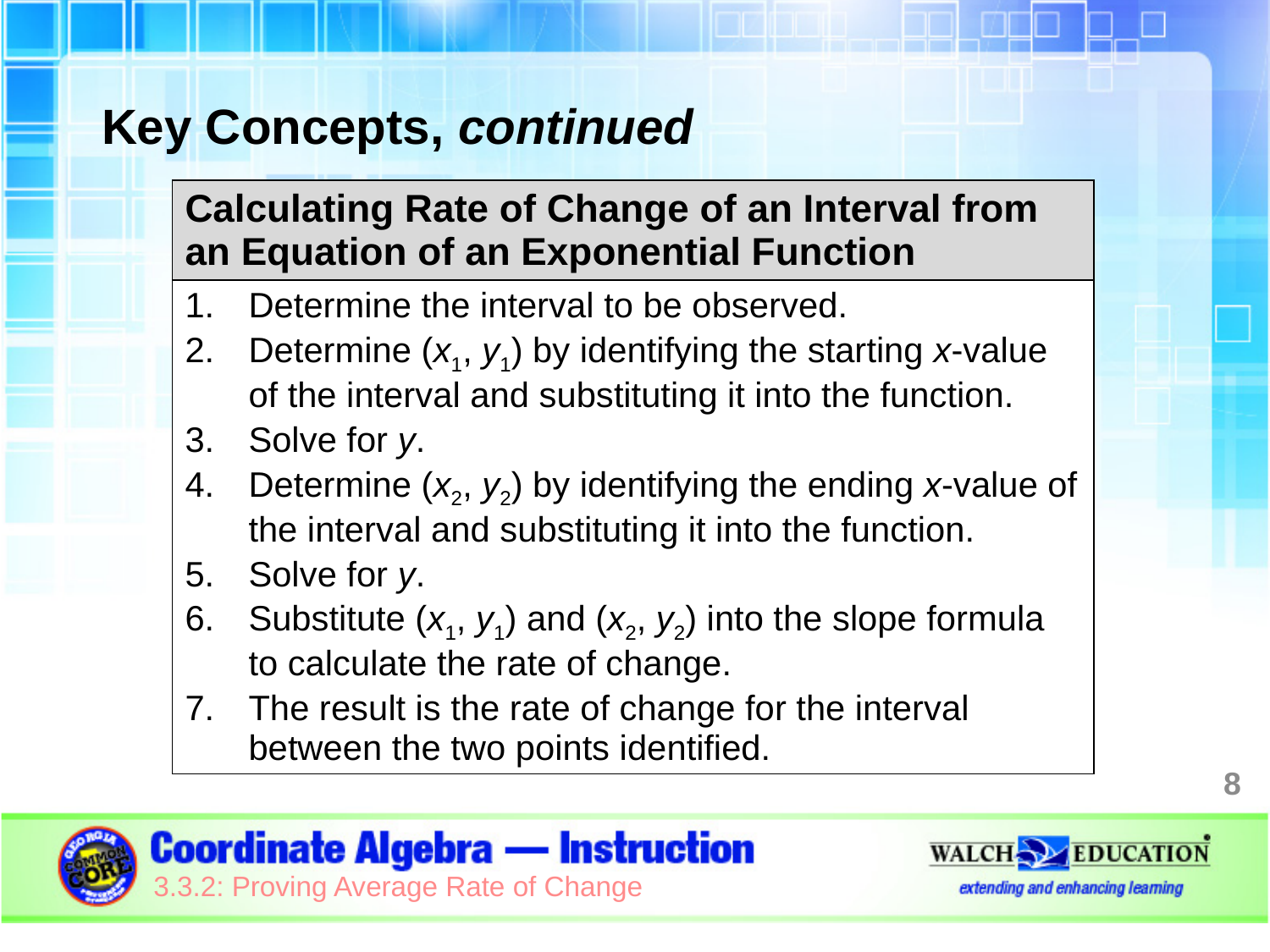

Key Concepts, continued
| Calculating Rate of Change of an Interval from an Equation of an Exponential Function |
| --- |
| Determine the interval to be observed. Determine (x1, y1) by identifying the starting x-value of the interval and substituting it into the function. Solve for y. Determine (x2, y2) by identifying the ending x-value of the interval and substituting it into the function. Solve for y. Substitute (x1, y1) and (x2, y2) into the slope formula to calculate the rate of change. The result is the rate of change for the interval between the two points identified. |
8
3.3.2: Proving Average Rate of Change